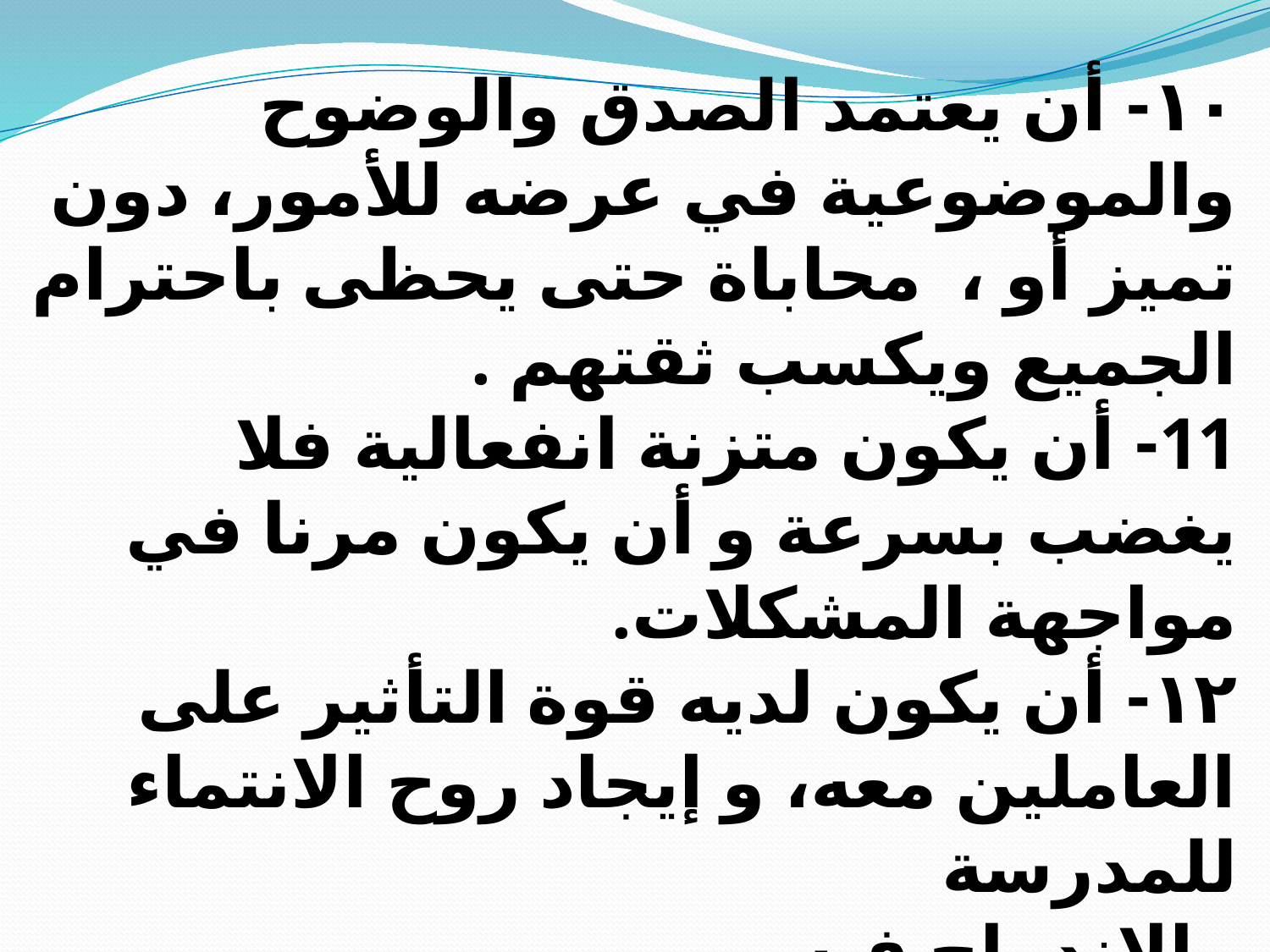

۱۰- أن يعتمد الصدق والوضوح والموضوعية في عرضه للأمور، دون تميز أو ،  محاباة حتى يحظى باحترام الجميع ويكسب ثقتهم .
11- أن يكون متزنة انفعالية فلا يغضب بسرعة و أن يكون مرنا في مواجهة المشكلات.
۱۲- أن يكون لديه قوة التأثير على العاملين معه، و إيجاد روح الانتماء للمدرسة
والاندماج فيه.